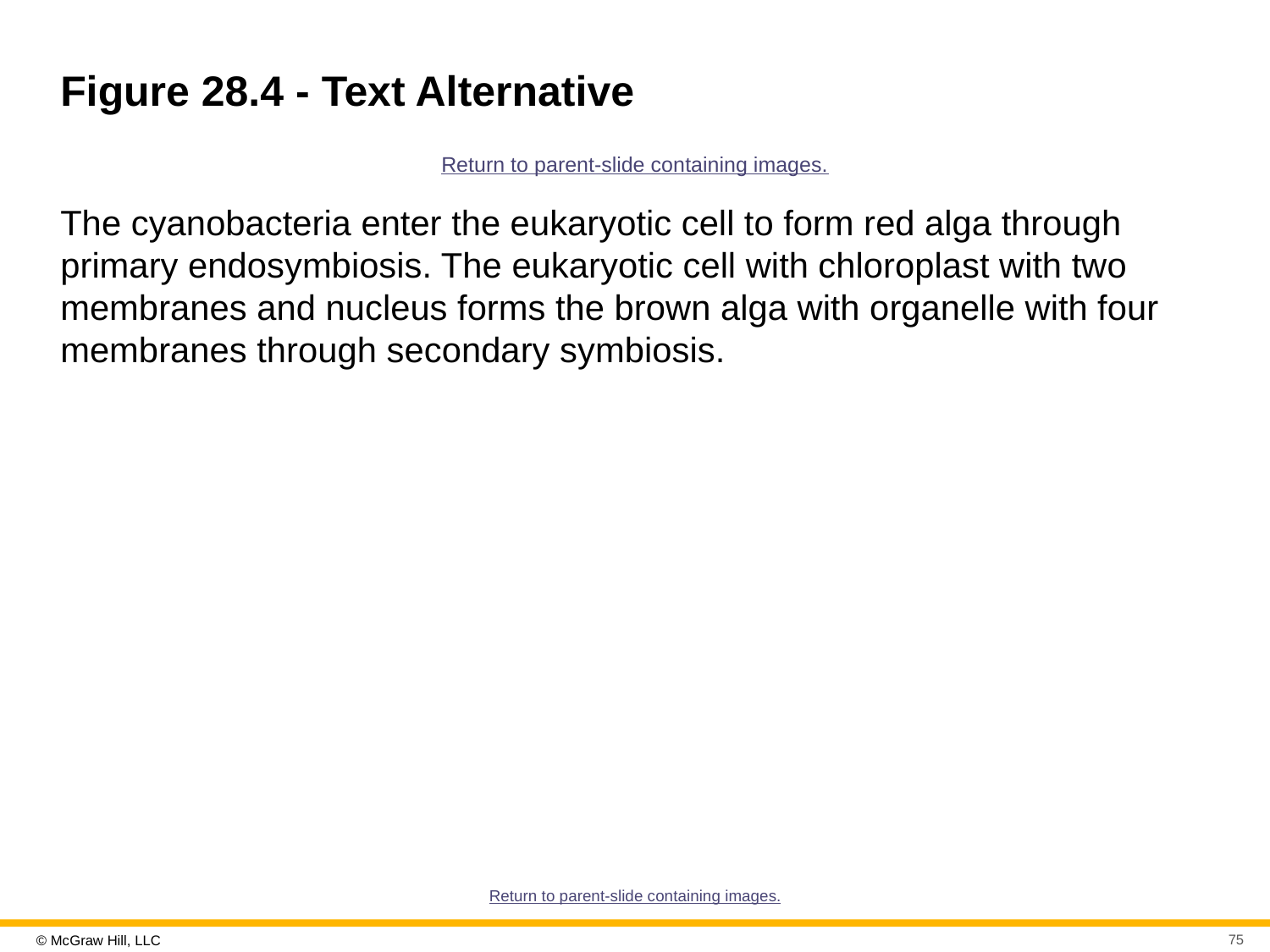

# Figure 28.4 - Text Alternative
Return to parent-slide containing images.
The cyanobacteria enter the eukaryotic cell to form red alga through primary endosymbiosis. The eukaryotic cell with chloroplast with two membranes and nucleus forms the brown alga with organelle with four membranes through secondary symbiosis.
Return to parent-slide containing images.
75